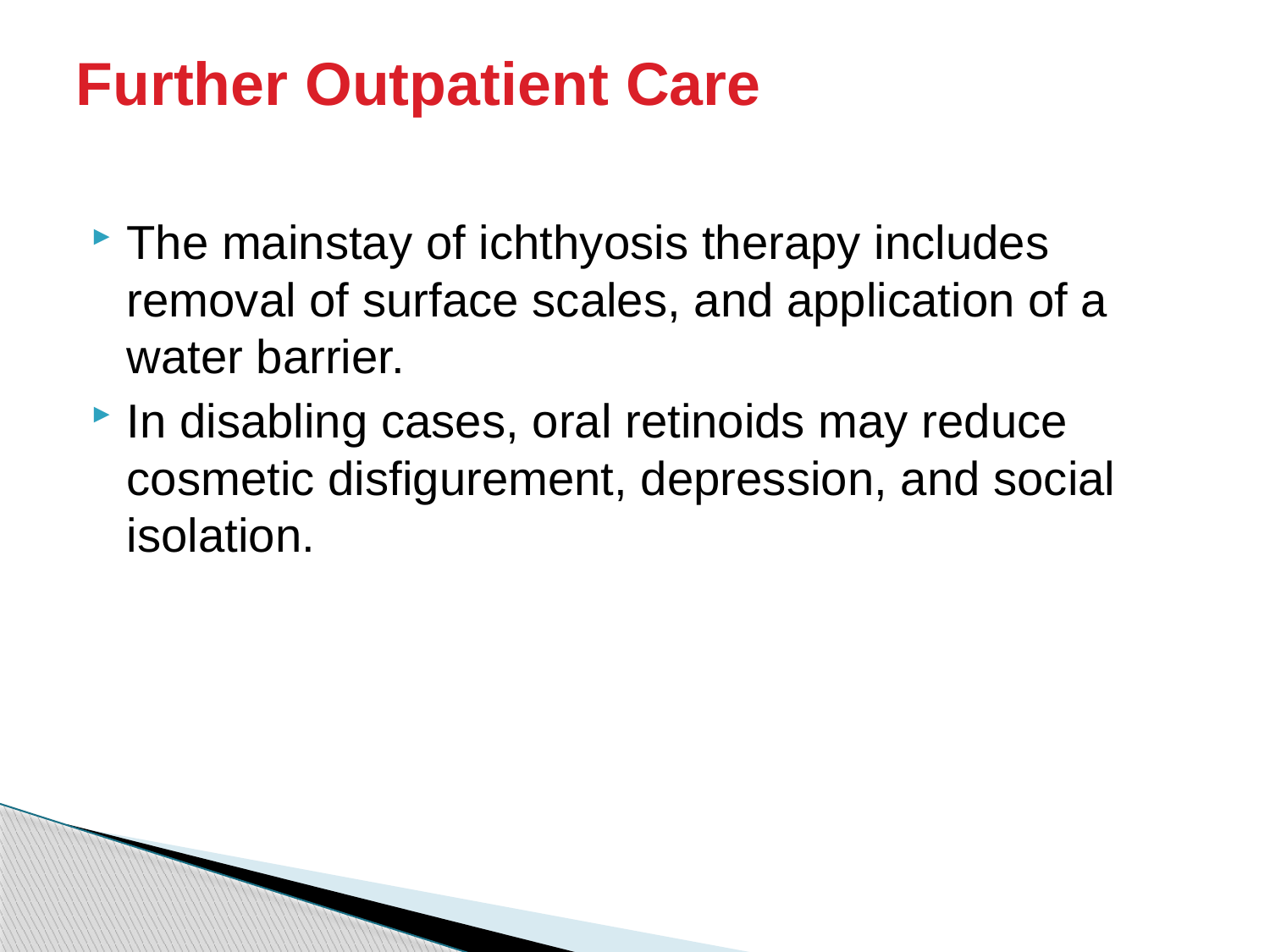

# Further Outpatient Care
The mainstay of ichthyosis therapy includes removal of surface scales, and application of a water barrier.
In disabling cases, oral retinoids may reduce cosmetic disfigurement, depression, and social isolation.